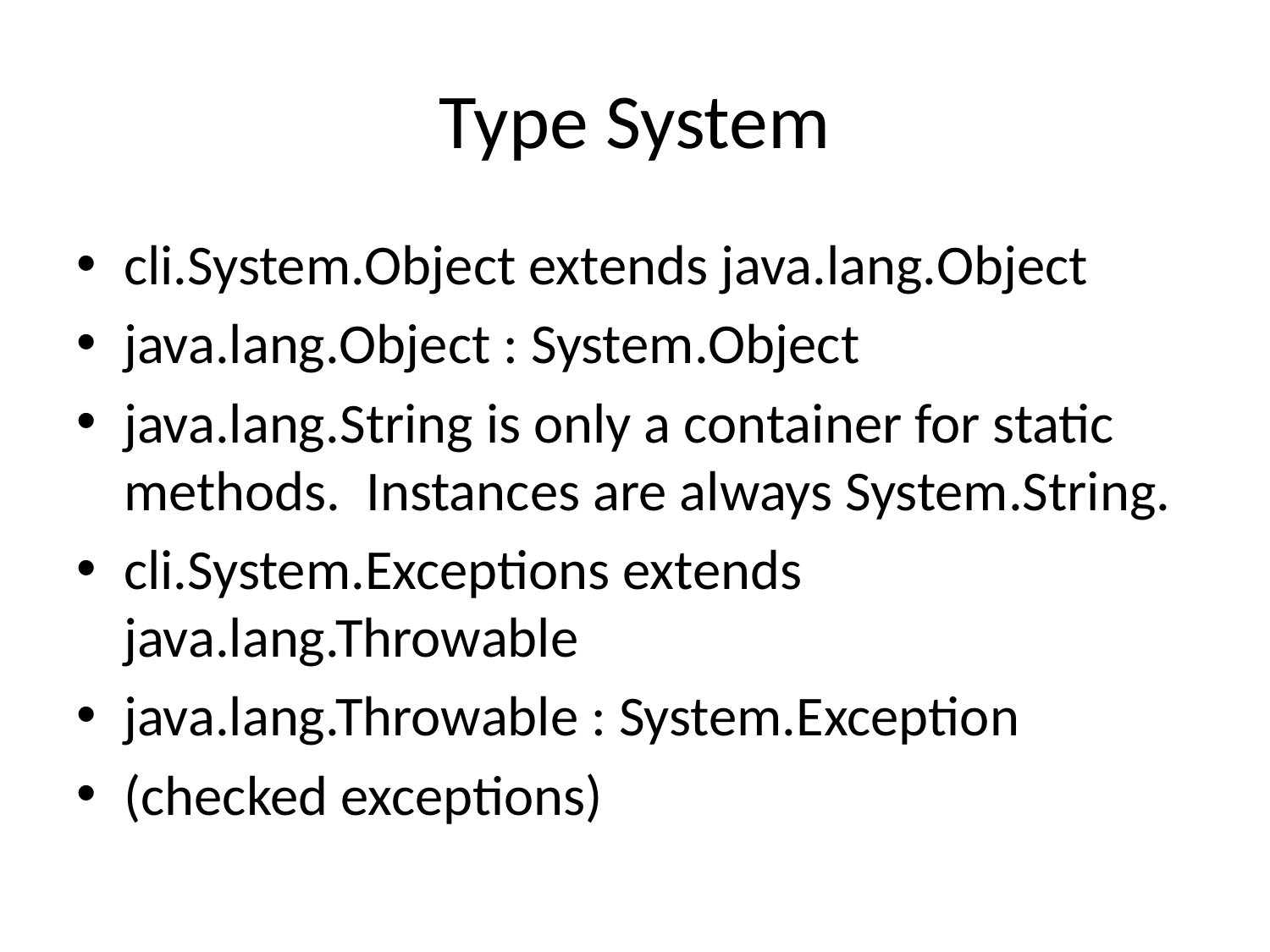

# Type System
cli.System.Object extends java.lang.Object
java.lang.Object : System.Object
java.lang.String is only a container for static methods.  Instances are always System.String.
cli.System.Exceptions extends java.lang.Throwable
java.lang.Throwable : System.Exception
(checked exceptions)